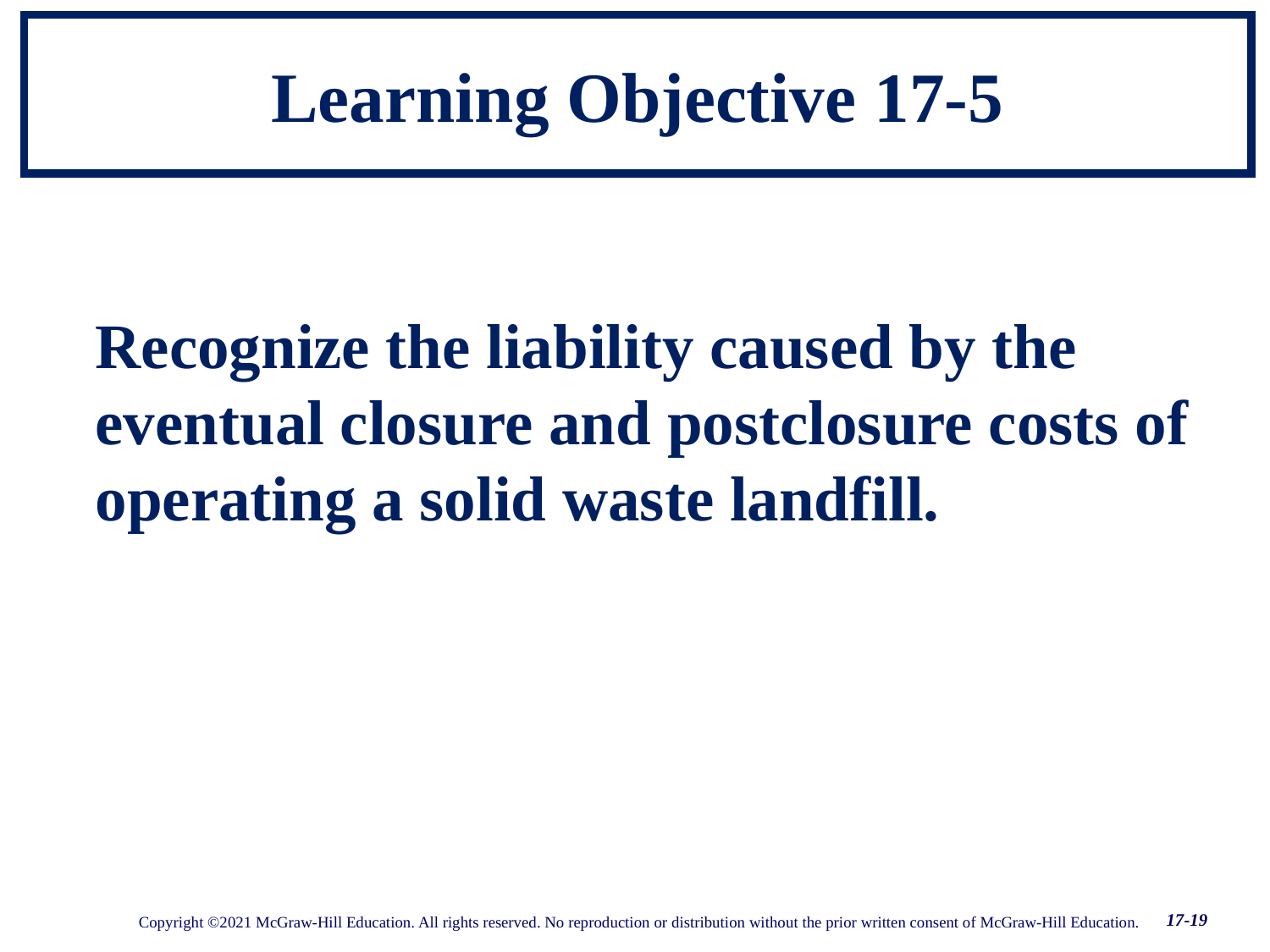

# Learning Objective 17-5

Recognize the liability caused by the eventual closure and postclosure costs of operating a solid waste landfill.

17-19
Copyright ©2021 McGraw-Hill Education. All rights reserved. No reproduction or distribution without the prior written consent of McGraw-Hill Education.